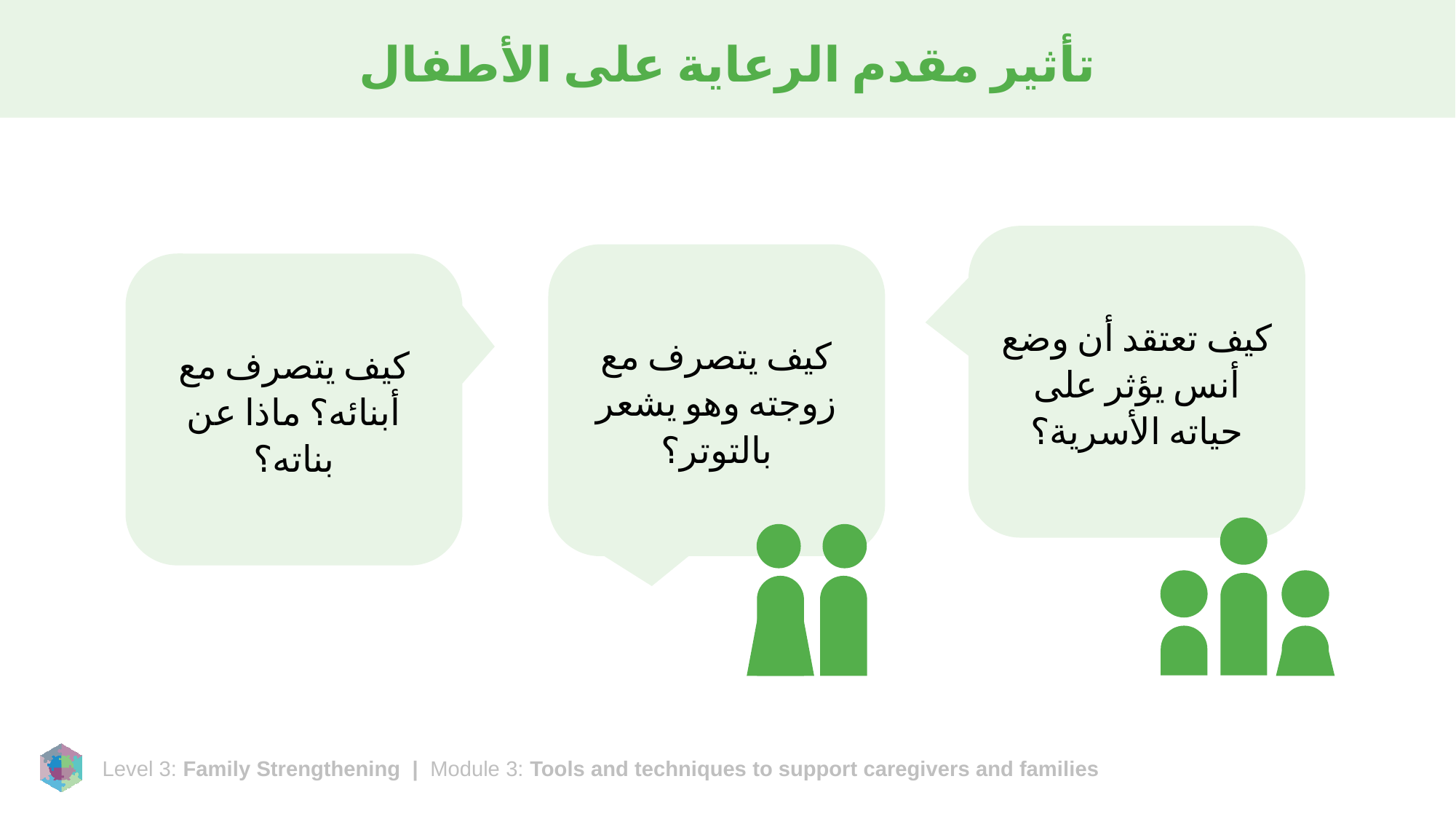

# تأثير مقدم الرعاية على الأطفال
كيف تعتقد أن وضع أنس يؤثر على حياته الأسرية؟
كيف يتصرف مع زوجته وهو يشعر بالتوتر؟
كيف يتصرف مع أبنائه؟ ماذا عن بناته؟